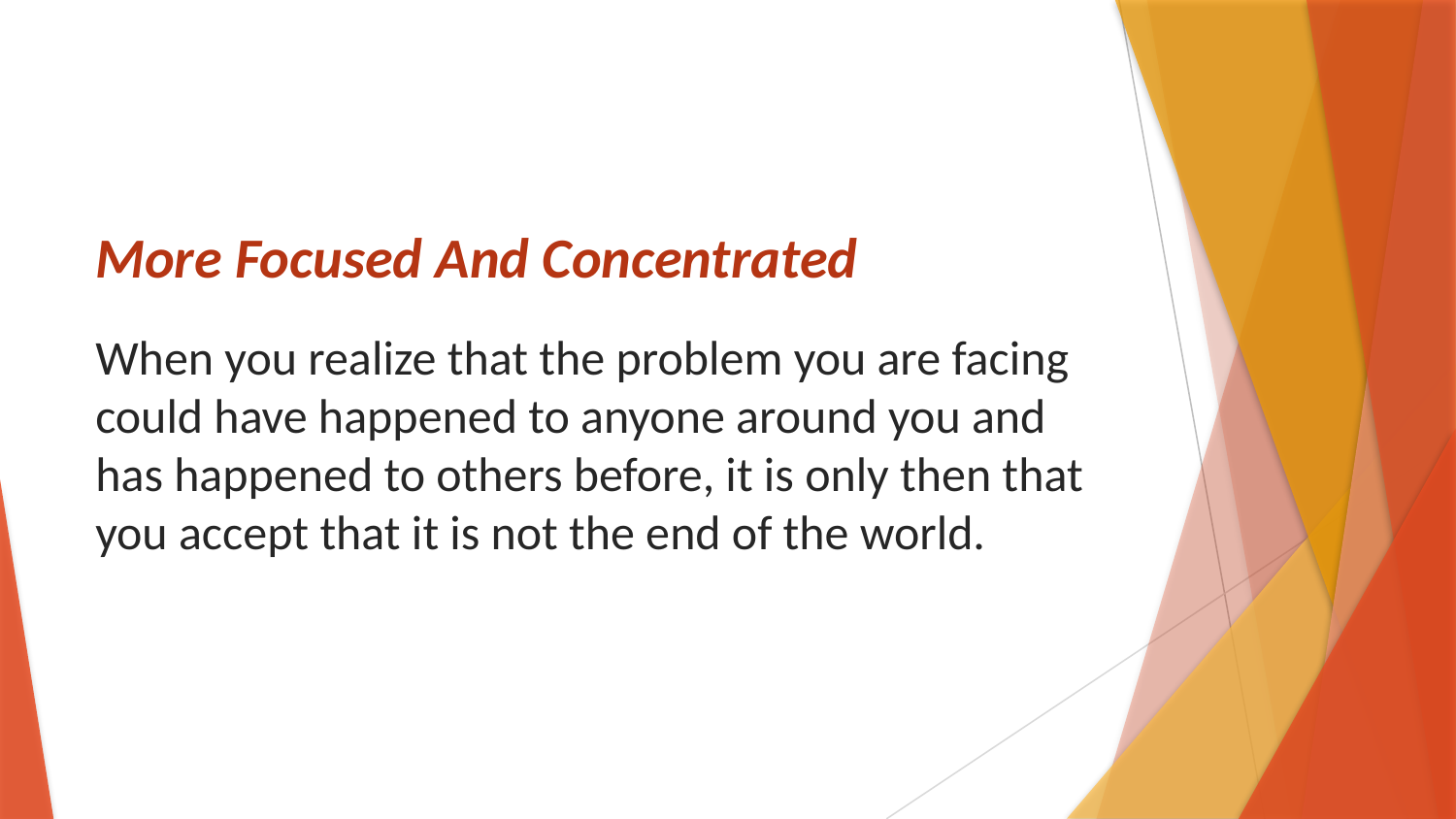

# More Focused And Concentrated
When you realize that the problem you are facing could have happened to anyone around you and has happened to others before, it is only then that you accept that it is not the end of the world.